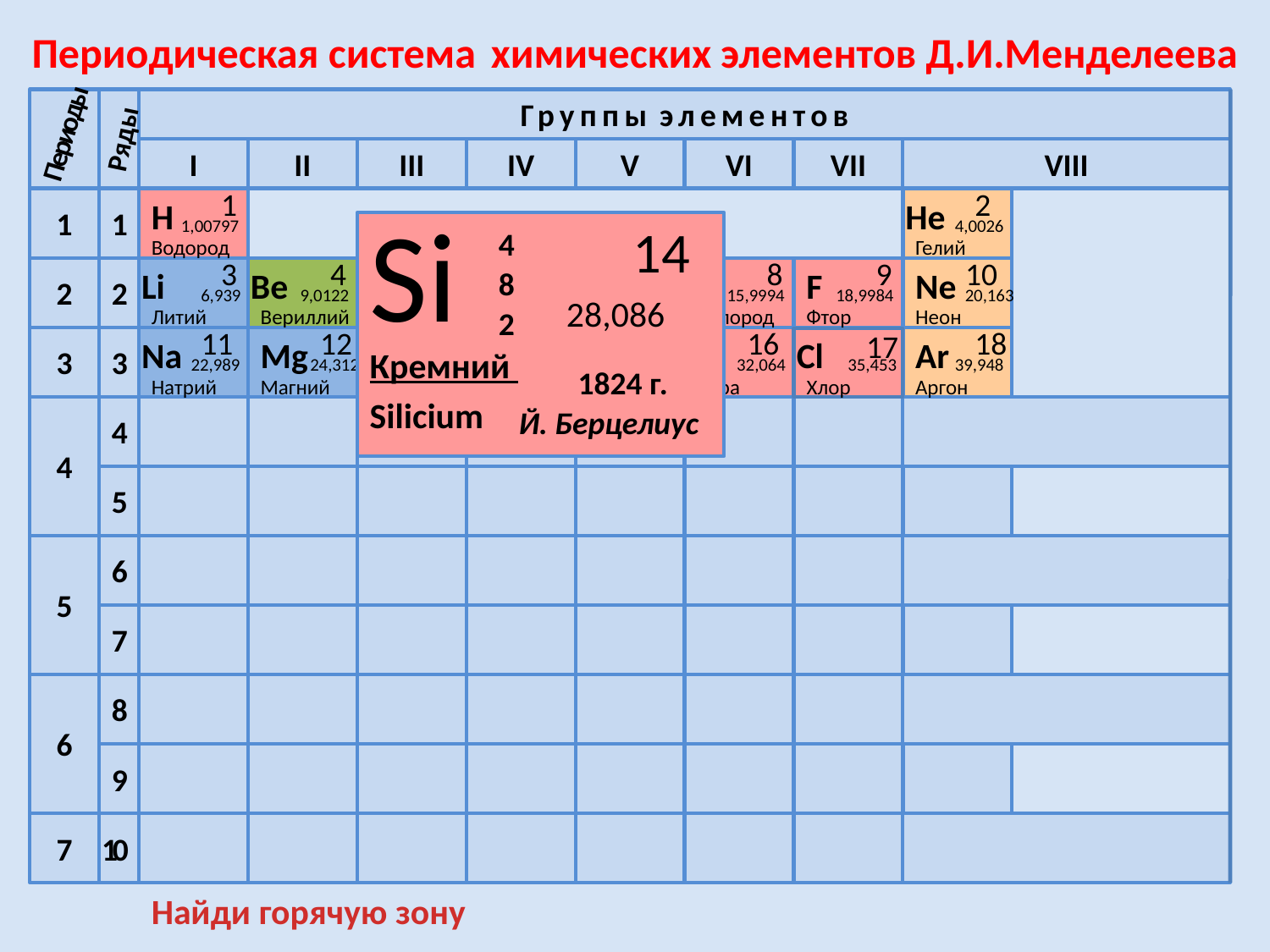

Периодическая система химических элементов Д.И.Менделеева

1
1
2
2
3
3
4
4
5
5
6
7
6
8
9
7

Группы элементов

II
III
IV
V
VI
VII
VIII
Периоды
Ряды
I
1
2
4,0026
Гелий

H
1,00797
Si
14

4
8
28,086
2
Кремний
1824 г.
Silicium
Й. Берцелиус
He

Водород
Be
9,0122
Вериллий
3
4
5
В
6
С
12,0112
7
14,0067
Азот
8
O
Кислород
9
10
Li

N

F

Ne
20,163
6,939
10,811
15,9994
18,9984
Литий
Бор
Углерод
Фтор
Неон
11
Na
Натрий
12
Mg
Магний
13
16
18
Ar
Аргон
14
28,086
Кремний
15
Фосфор
17

Al

Si

Р

S
Cl

22,989
24,312
26,982
30,9738
32,064
35,453
Хлор
39,948
Алюминий
Сера

10
Найди горячую зону